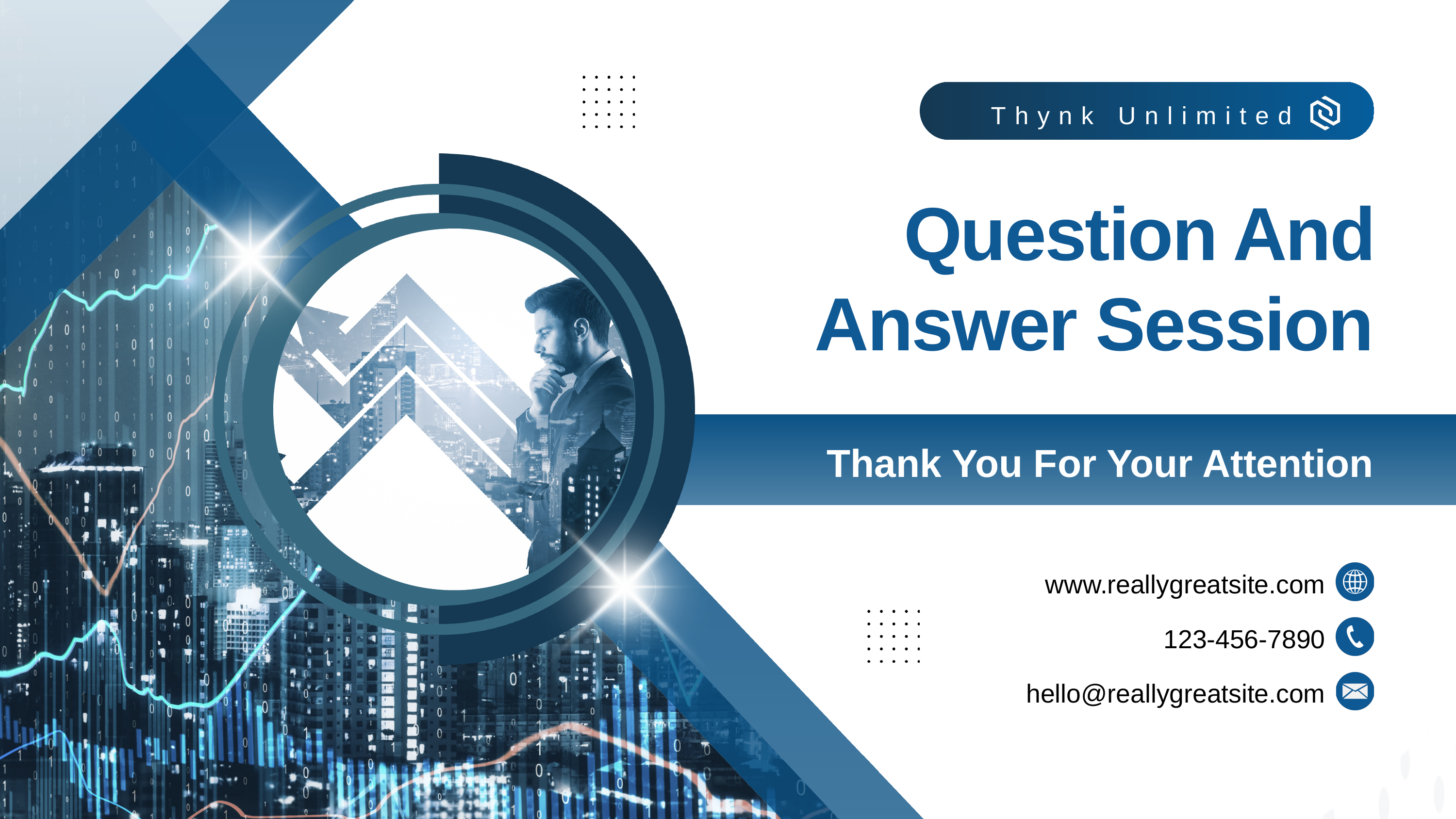

Thynk Unlimited

Question And Answer Session

Thank You For Your Attention

www.reallygreatsite.com

123-456-7890

hello@reallygreatsite.com